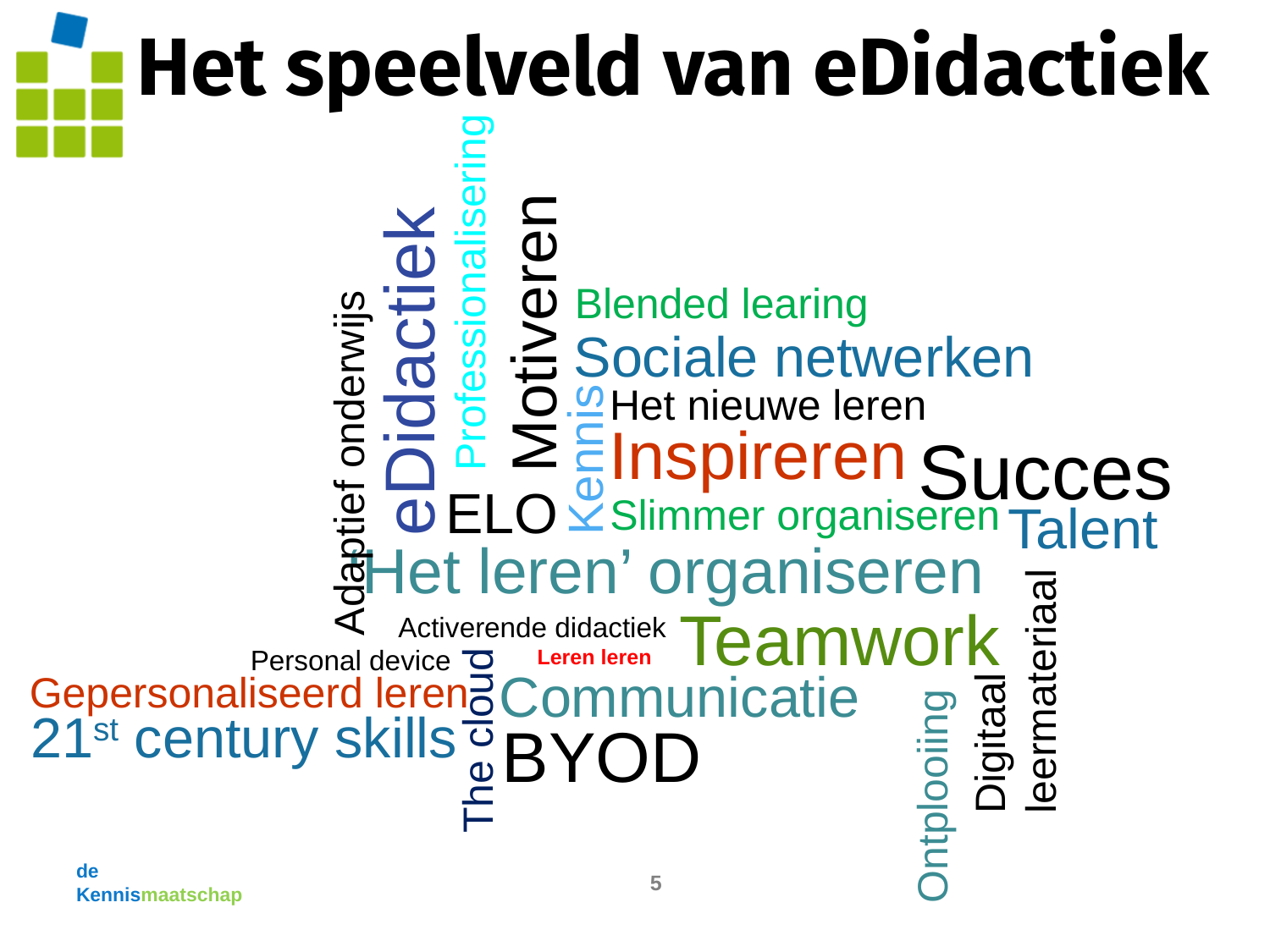

# Het speelveld van eDidactiek
Professionalisering
Blended learing
Motiveren
Sociale netwerken
eDidactiek
Het nieuwe leren
Inspireren
Succes
Kennis
Adaptief onderwijs
ELO
Slimmer organiseren
Talent
‘Het leren’ organiseren
      Teamwork
  Activerende didactiek
Personal device
Leren leren
Digitaal leermateriaal
Communicatie
Gepersonaliseerd leren
The cloud
21st century skills
 BYOD
Ontplooiing
de
Kennismaatschap
5